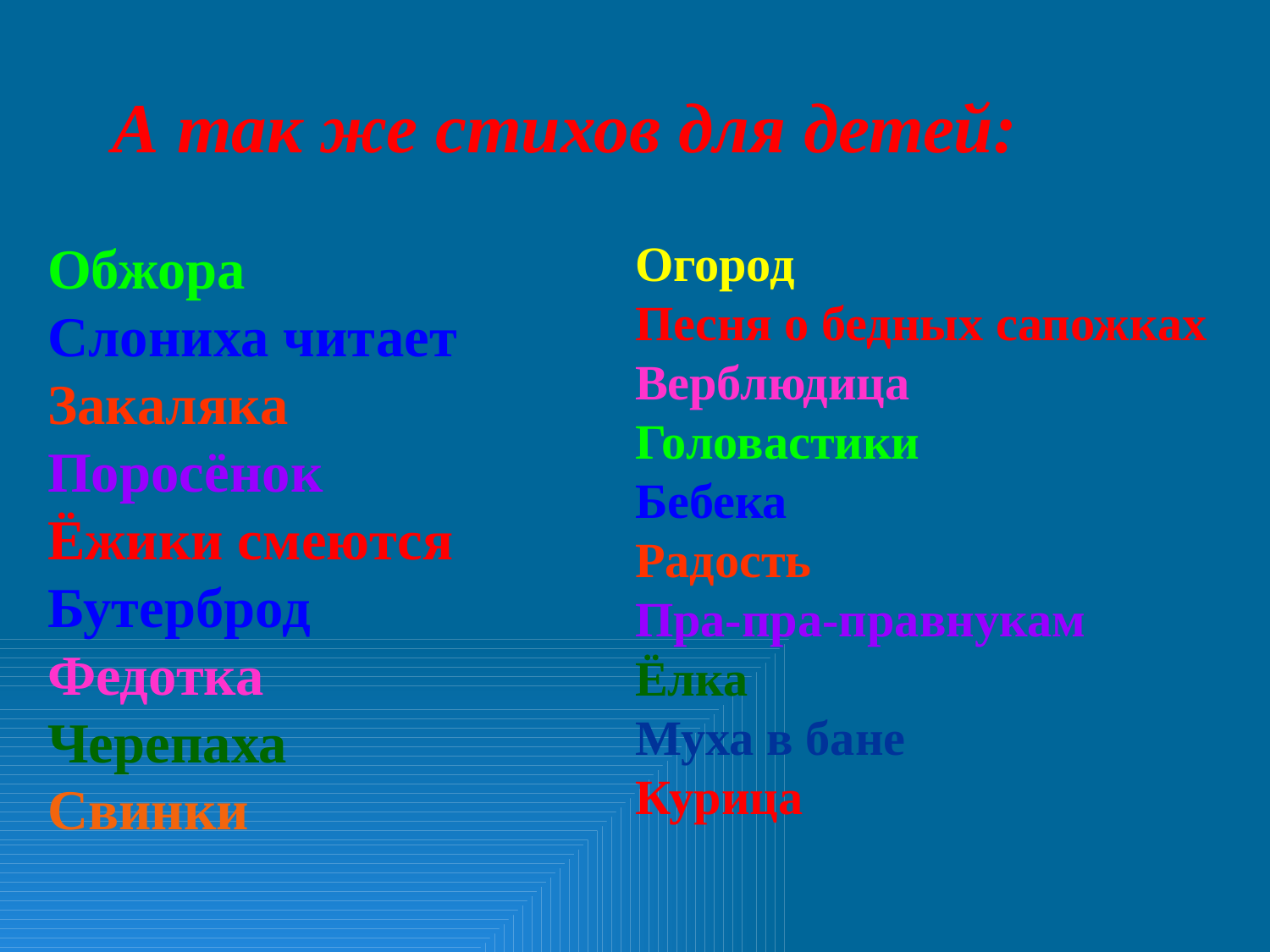

А так же стихов для детей:
Обжора
Слониха читает
Закаляка
Поросёнок
Ёжики смеются
Бутерброд
Федотка
Черепаха
Свинки

Огород
Песня о бедных сапожках
Верблюдица
Головастики
Бебека
Радость
Пра-пра-правнукам
Ёлка
Муха в бане
Курица